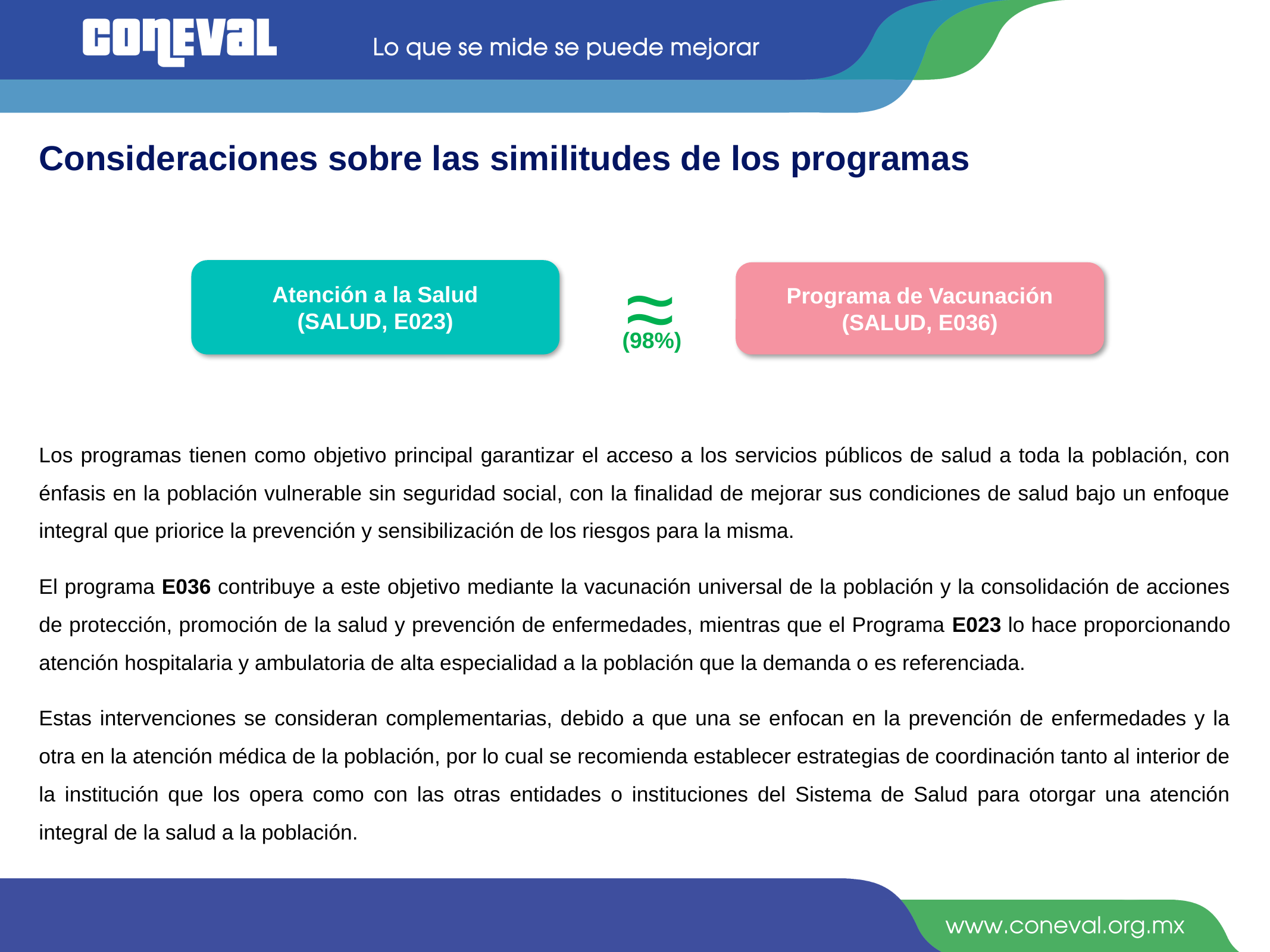

Consideraciones sobre las similitudes de los programas

≈
Atención a la Salud
(SALUD, E023)
Programa de Vacunación
(SALUD, E036)
(98%)
Los programas tienen como objetivo principal garantizar el acceso a los servicios públicos de salud a toda la población, con énfasis en la población vulnerable sin seguridad social, con la finalidad de mejorar sus condiciones de salud bajo un enfoque integral que priorice la prevención y sensibilización de los riesgos para la misma.

El programa E036 contribuye a este objetivo mediante la vacunación universal de la población y la consolidación de acciones de protección, promoción de la salud y prevención de enfermedades, mientras que el Programa E023 lo hace proporcionando atención hospitalaria y ambulatoria de alta especialidad a la población que la demanda o es referenciada.

Estas intervenciones se consideran complementarias, debido a que una se enfocan en la prevención de enfermedades y la otra en la atención médica de la población, por lo cual se recomienda establecer estrategias de coordinación tanto al interior de la institución que los opera como con las otras entidades o instituciones del Sistema de Salud para otorgar una atención integral de la salud a la población.